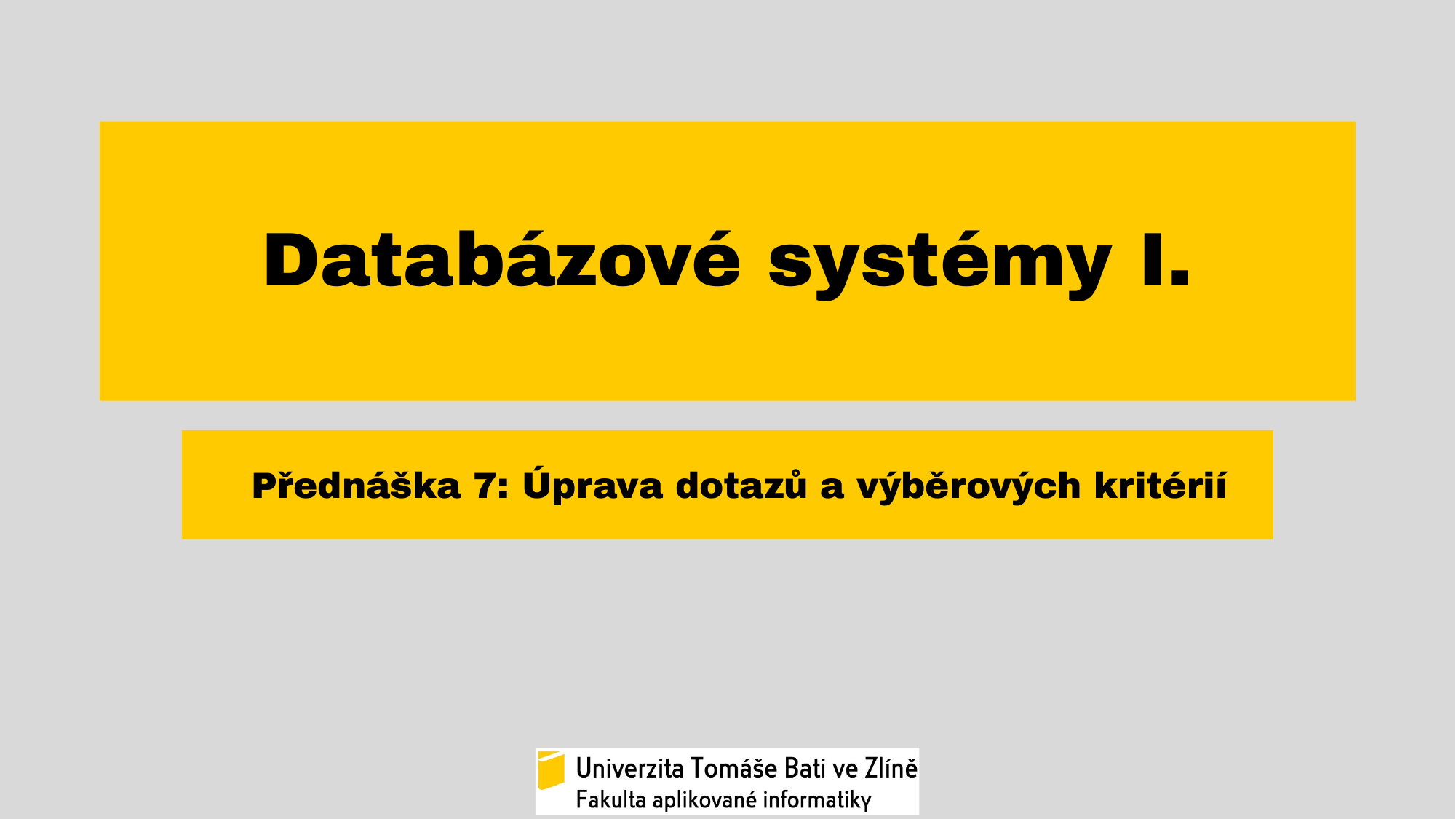

# Databázové systémy I.
Přednáška 7: Úprava dotazů a výběrových kritérií